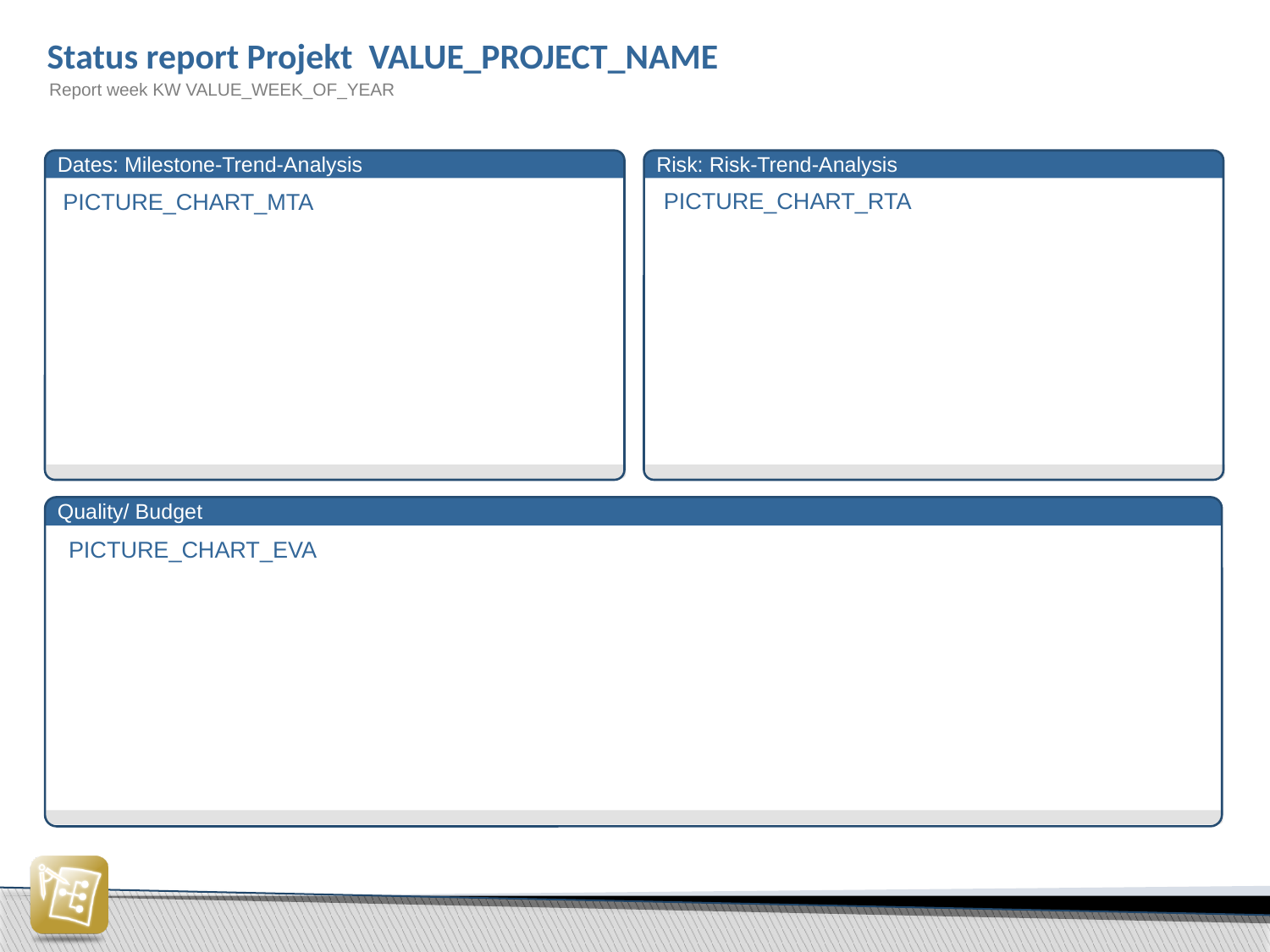

Status report Projekt  VALUE_PROJECT_NAME
 Report week KW VALUE_WEEK_OF_YEAR

Dates: Milestone-Trend-Analysis

Risk: Risk-Trend-Analysis

PICTURE_CHART_RTA
PICTURE_CHART_MTA
Quality/ Budget

PICTURE_CHART_EVA